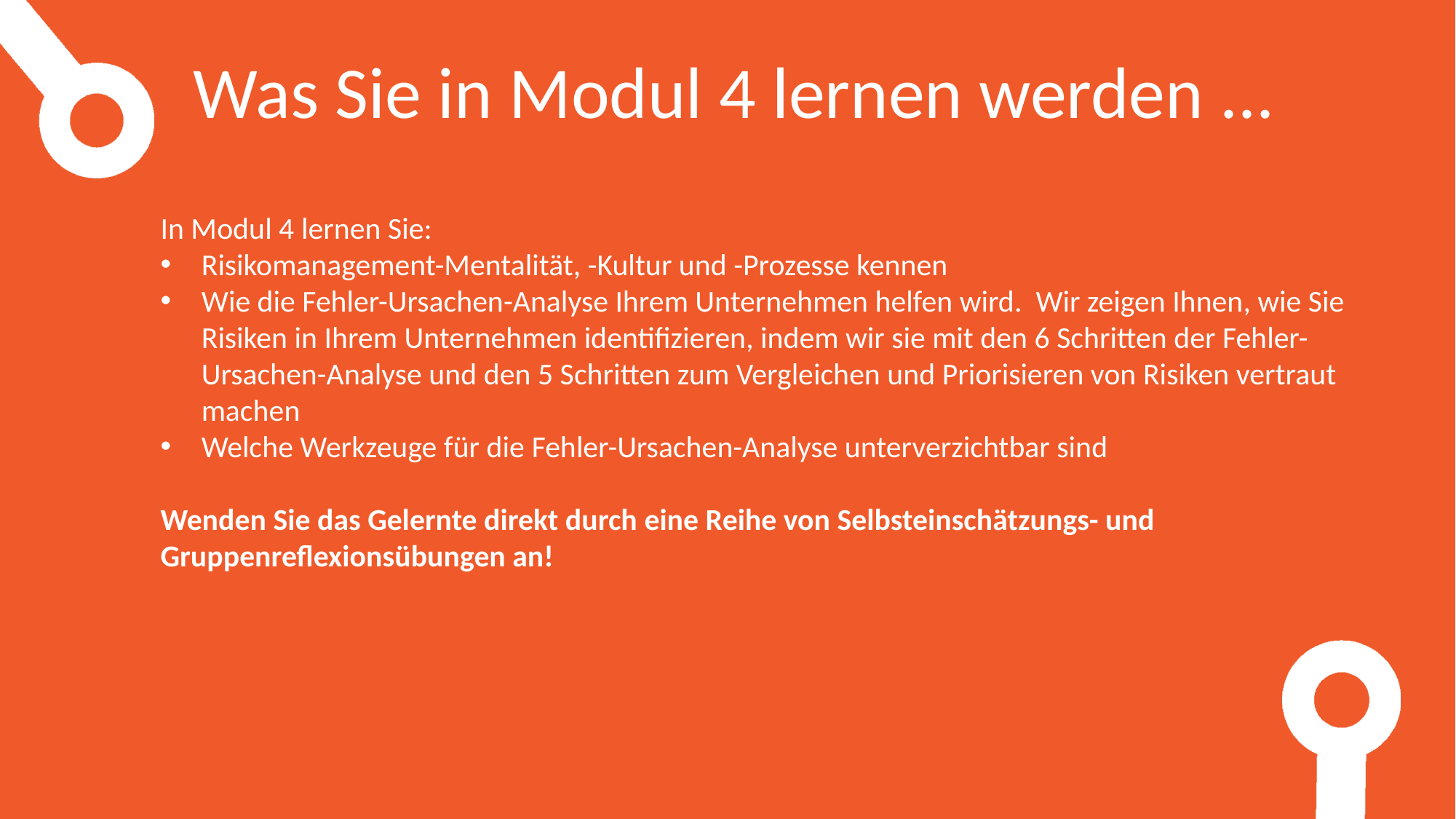

Was Sie in Modul 4 lernen werden ...
In Modul 4 lernen Sie:
Risikomanagement-Mentalität, -Kultur und -Prozesse kennen
Wie die Fehler-Ursachen-Analyse Ihrem Unternehmen helfen wird.  Wir zeigen Ihnen, wie Sie Risiken in Ihrem Unternehmen identifizieren, indem wir sie mit den 6 Schritten der Fehler-Ursachen-Analyse und den 5 Schritten zum Vergleichen und Priorisieren von Risiken vertraut machen
Welche Werkzeuge für die Fehler-Ursachen-Analyse unterverzichtbar sind

Wenden Sie das Gelernte direkt durch eine Reihe von Selbsteinschätzungs- und Gruppenreflexionsübungen an!